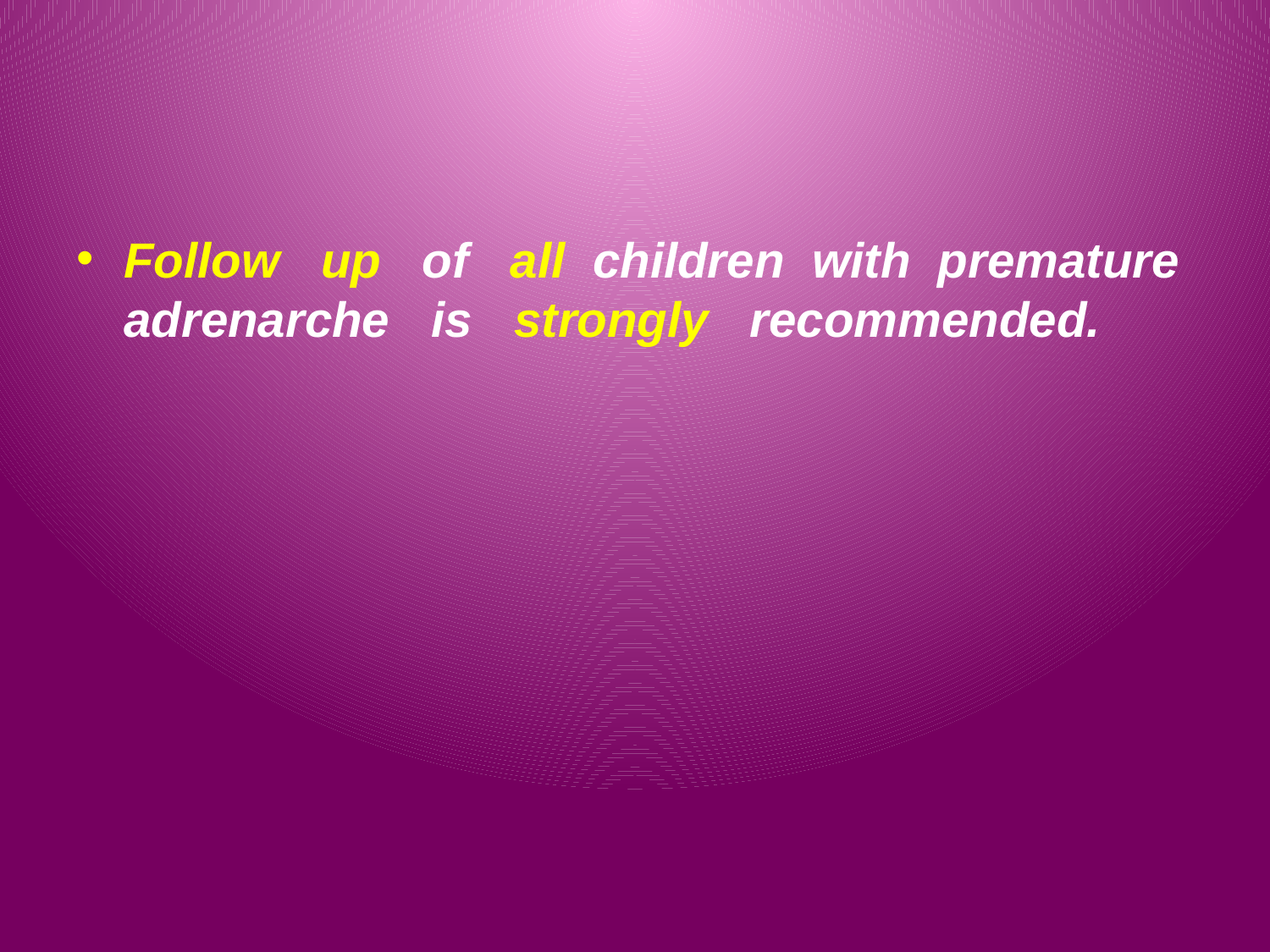

#
Follow   up   of   all  children  with  premature adrenarche   is   strongly   recommended.